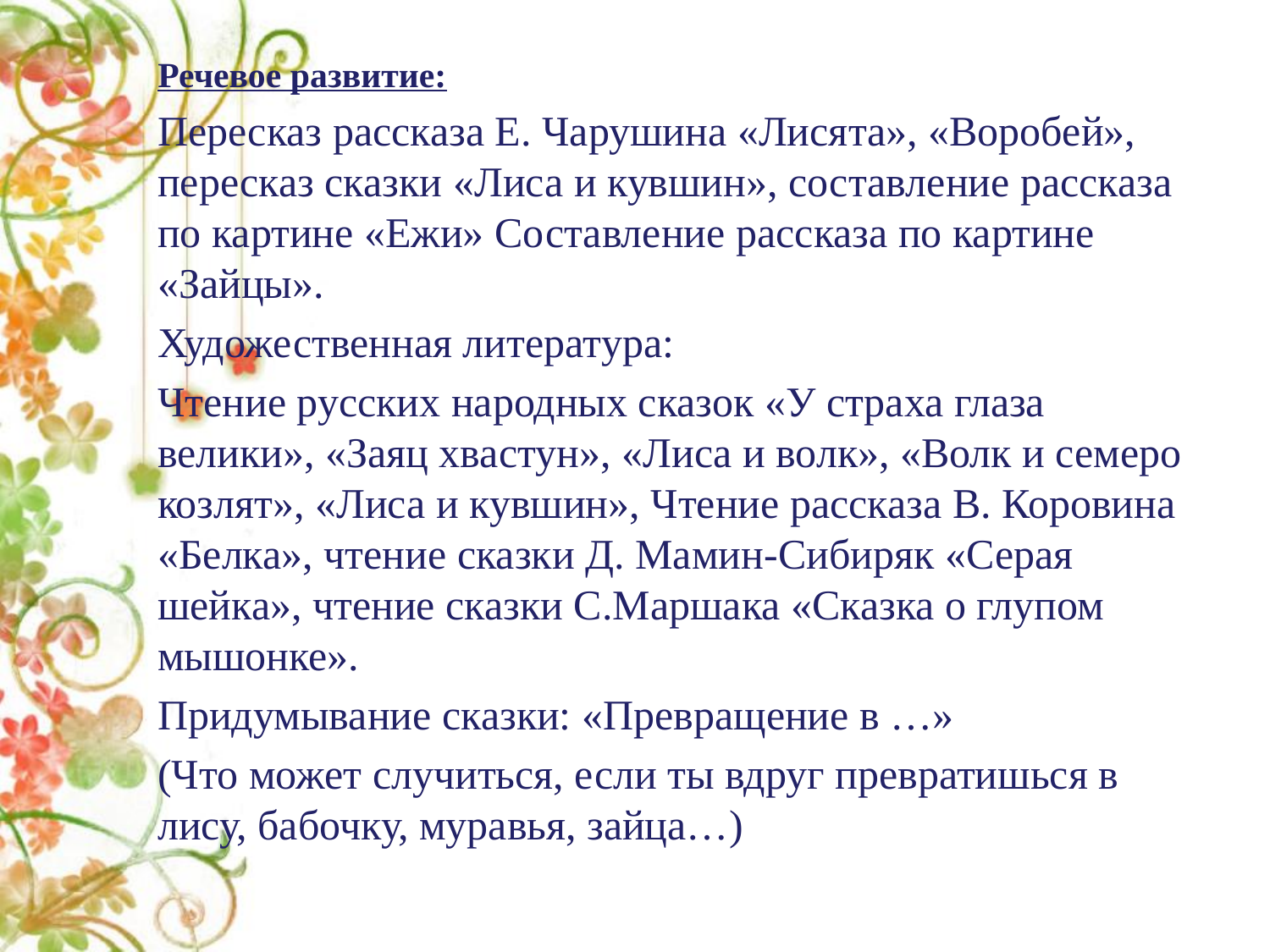

#
Речевое развитие:
Пересказ рассказа Е. Чарушина «Лисята», «Воробей», пересказ сказки «Лиса и кувшин», составление рассказа по картине «Ежи» Составление рассказа по картине «Зайцы».
Художественная литература:
Чтение русских народных сказок «У страха глаза велики», «Заяц хвастун», «Лиса и волк», «Волк и семеро козлят», «Лиса и кувшин», Чтение рассказа В. Коровина «Белка», чтение сказки Д. Мамин-Сибиряк «Серая шейка», чтение сказки С.Маршака «Сказка о глупом мышонке».
Придумывание сказки: «Превращение в …»
(Что может случиться, если ты вдруг превратишься в лису, бабочку, муравья, зайца…)